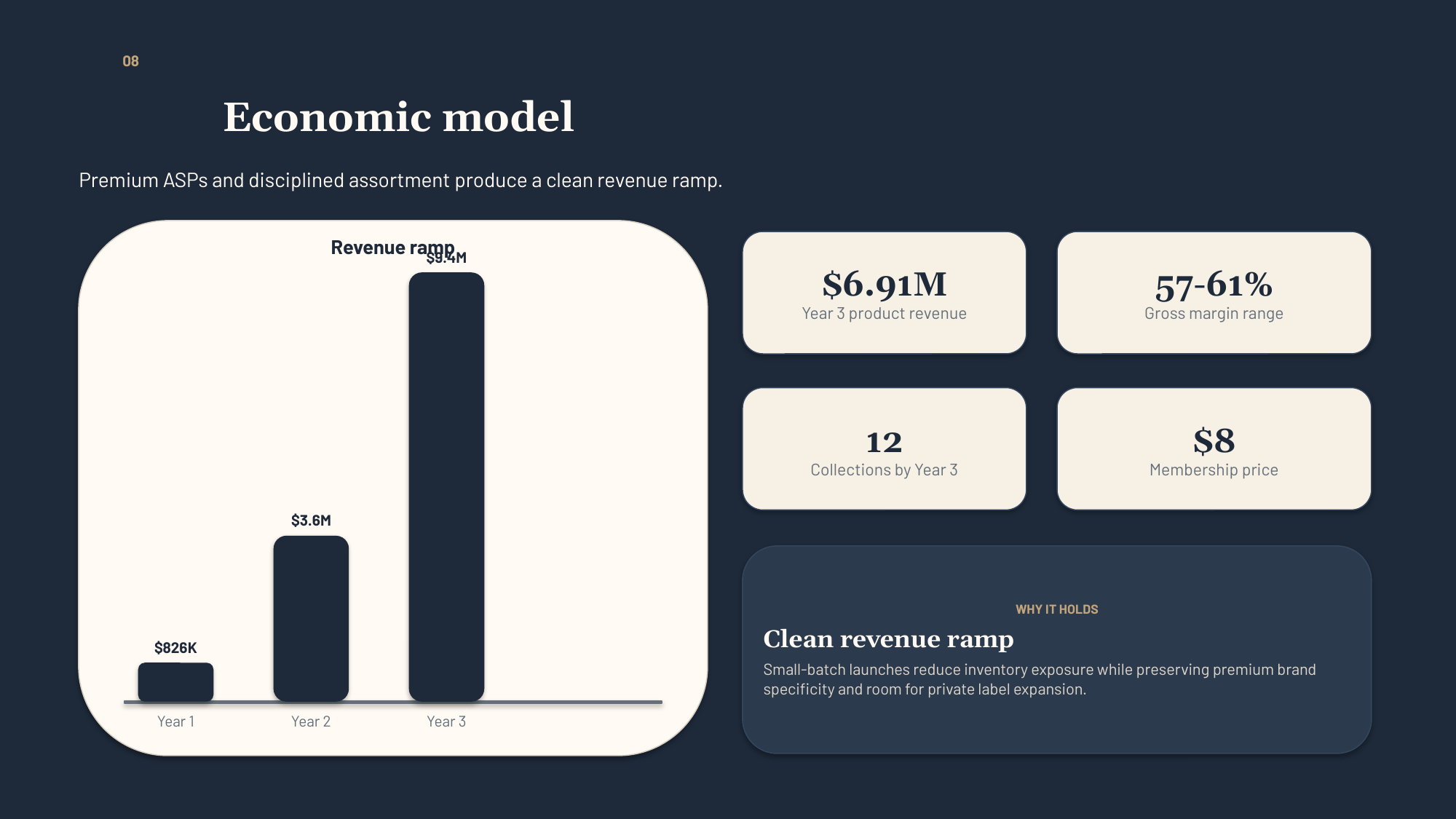

08
Economic model
Premium ASPs and disciplined assortment produce a clean revenue ramp.

Revenue ramp
$6.91M
Year 3 product revenue
57-61%
Gross margin range
$9.4M

12
Collections by Year 3
$8
Membership price
$3.6M

WHY IT HOLDS
Clean revenue ramp
Small-batch launches reduce inventory exposure while preserving premium brand specificity and room for private label expansion.
$826K

Year 1
Year 2
Year 3